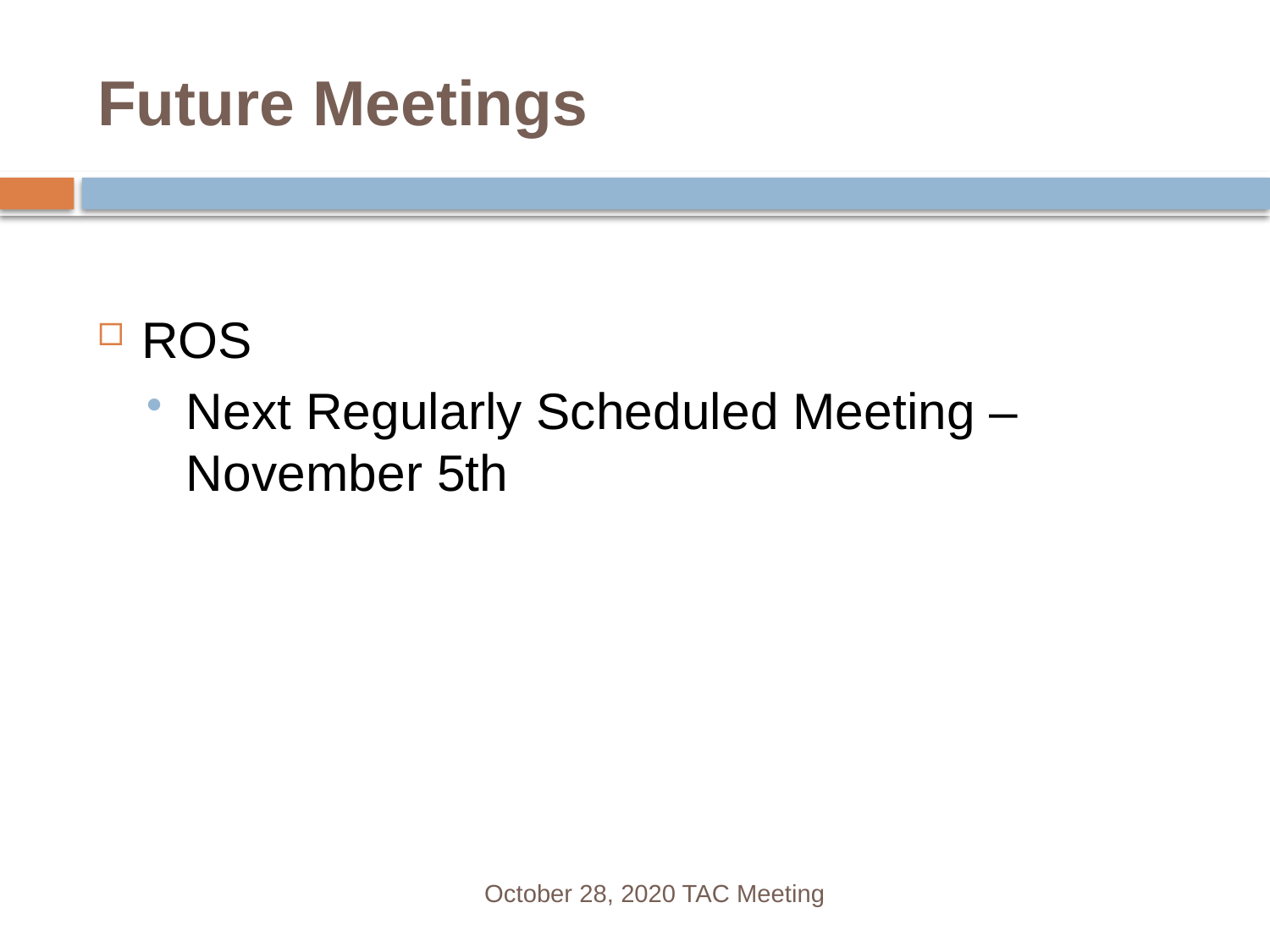

# Future Meetings
ROS
Next Regularly Scheduled Meeting – November 5th

October 28, 2020 TAC Meeting